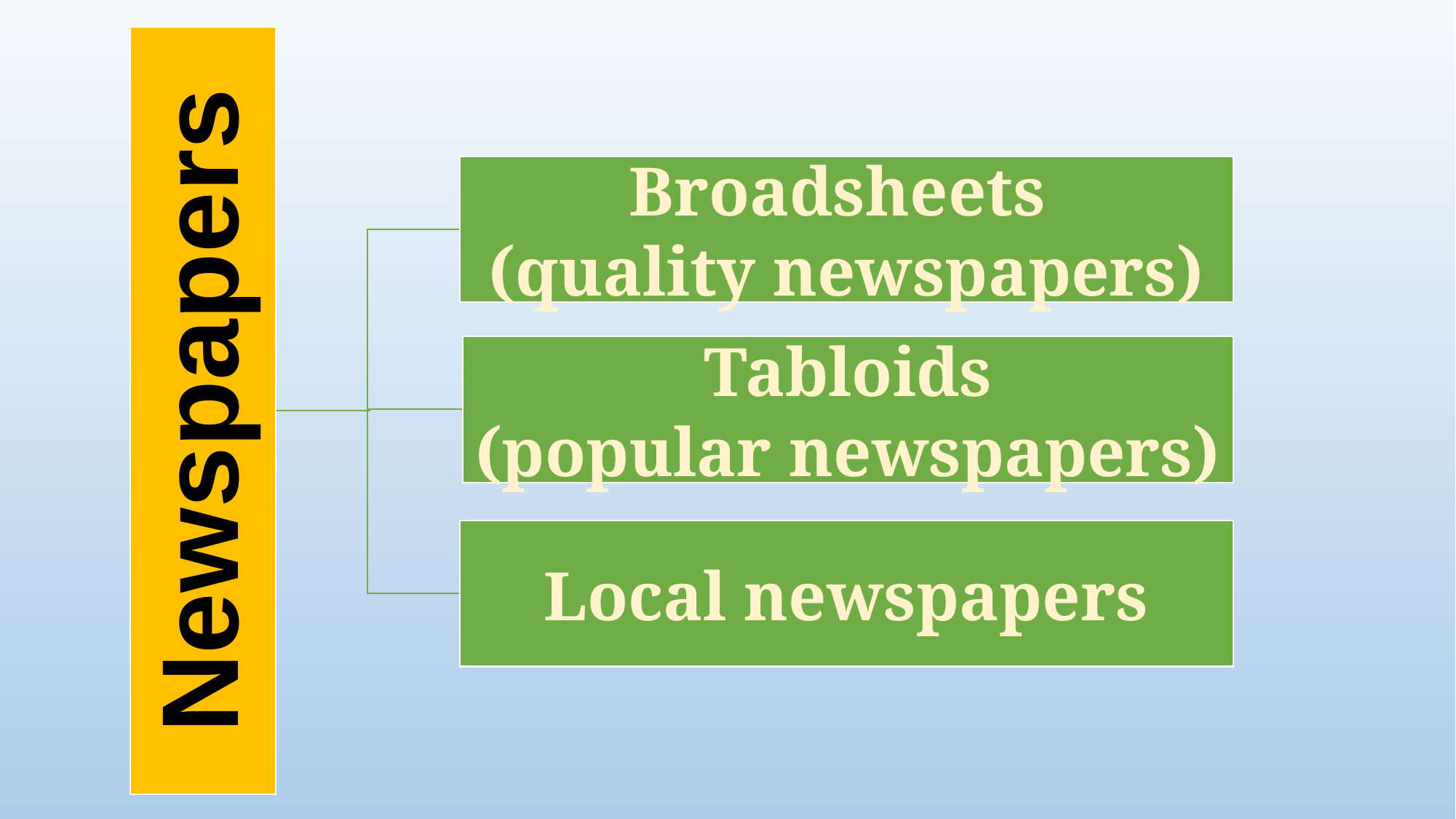

Newspapers
Broadsheets
(quality newspapers)
Tabloids
(popular newspapers)
Local newspapers